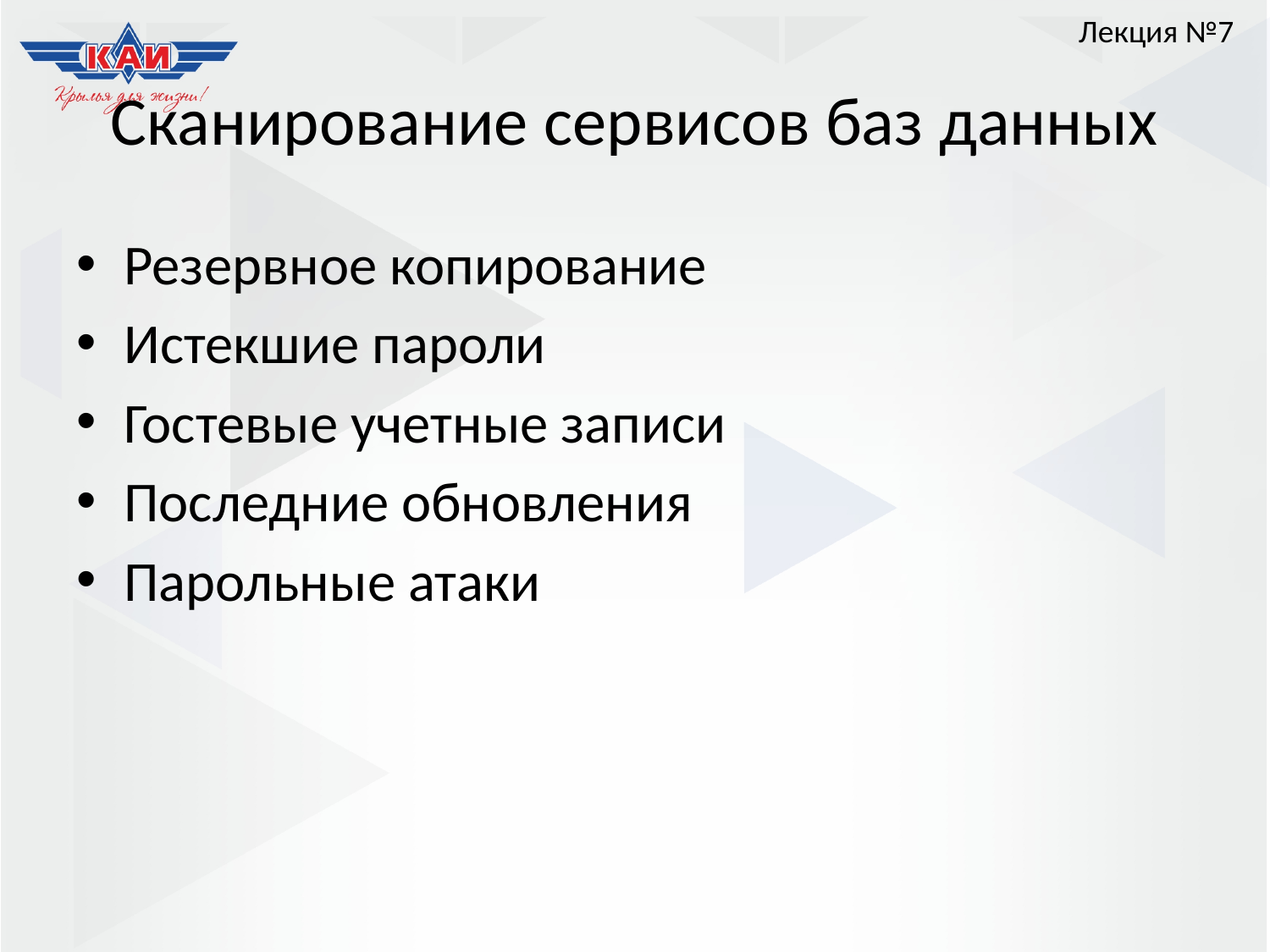

Лекция №7
# Сканирование сервисов баз данных
Резервное копирование
Истекшие пароли
Гостевые учетные записи
Последние обновления
Парольные атаки